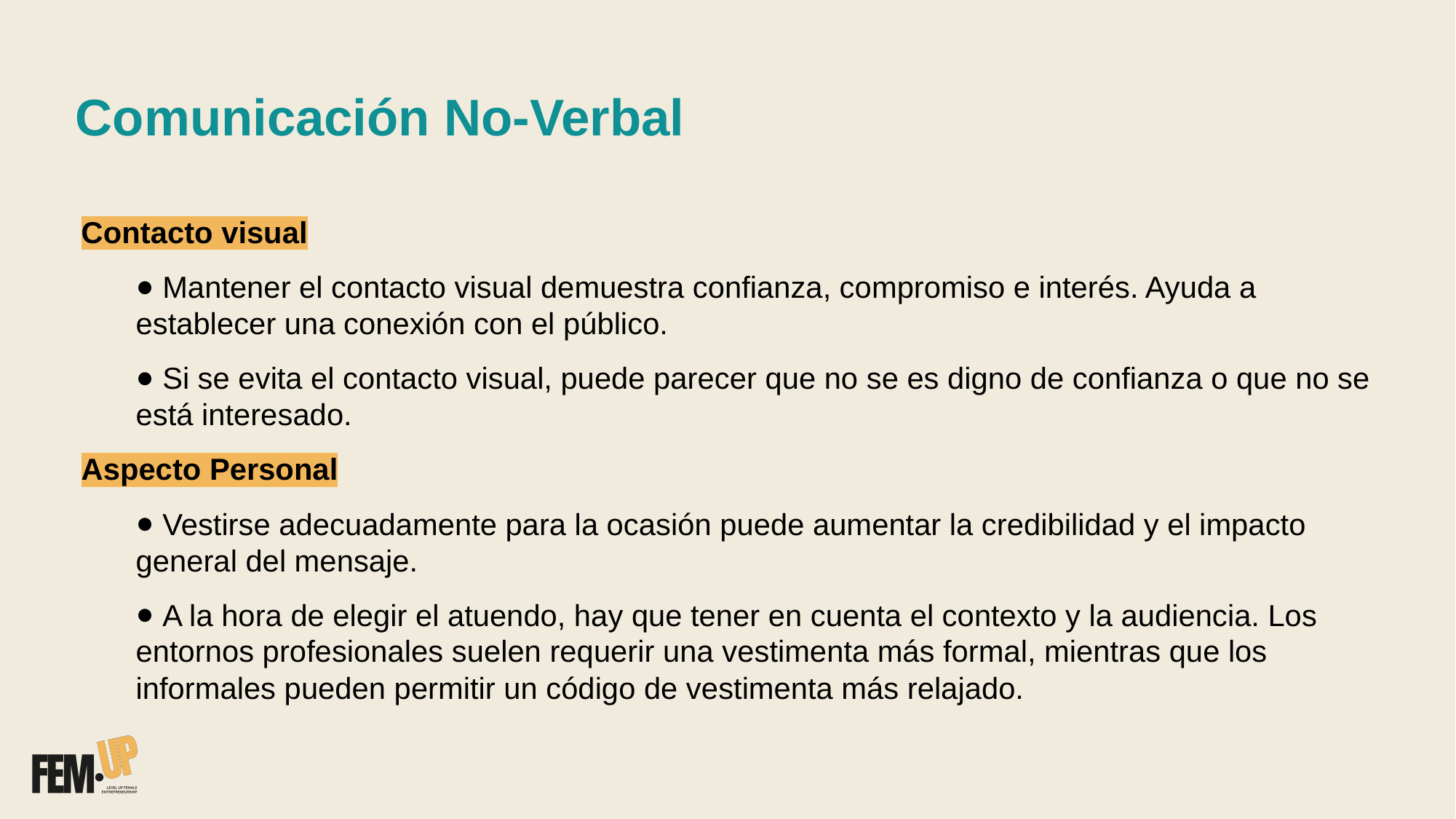

# Comunicación No-Verbal
Contacto visual
 Mantener el contacto visual demuestra confianza, compromiso e interés. Ayuda a establecer una conexión con el público.
 Si se evita el contacto visual, puede parecer que no se es digno de confianza o que no se está interesado.
Aspecto Personal
 Vestirse adecuadamente para la ocasión puede aumentar la credibilidad y el impacto general del mensaje.
 A la hora de elegir el atuendo, hay que tener en cuenta el contexto y la audiencia. Los entornos profesionales suelen requerir una vestimenta más formal, mientras que los informales pueden permitir un código de vestimenta más relajado.